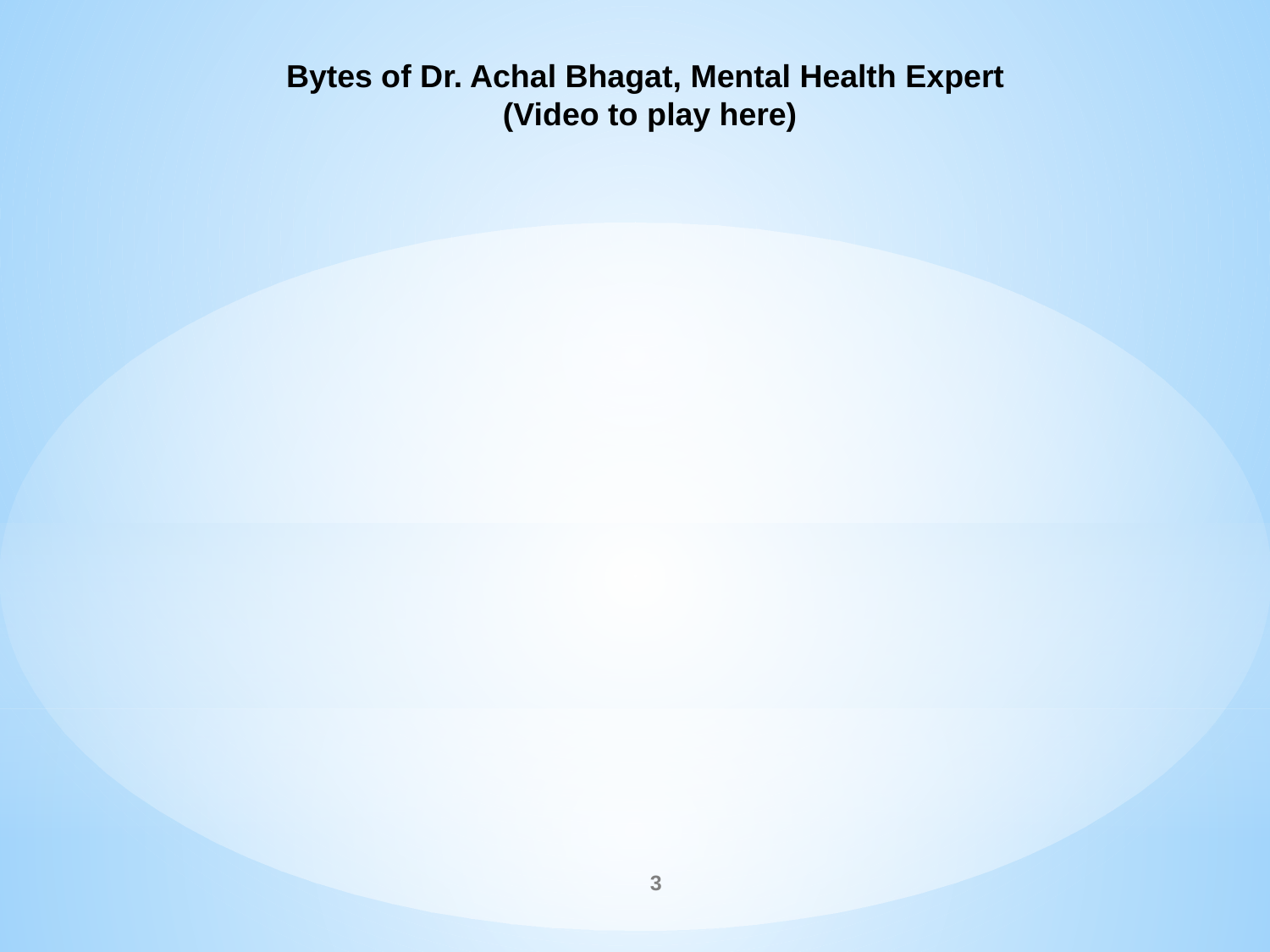

Bytes of Dr. Achal Bhagat, Mental Health Expert
(Video to play here)
3